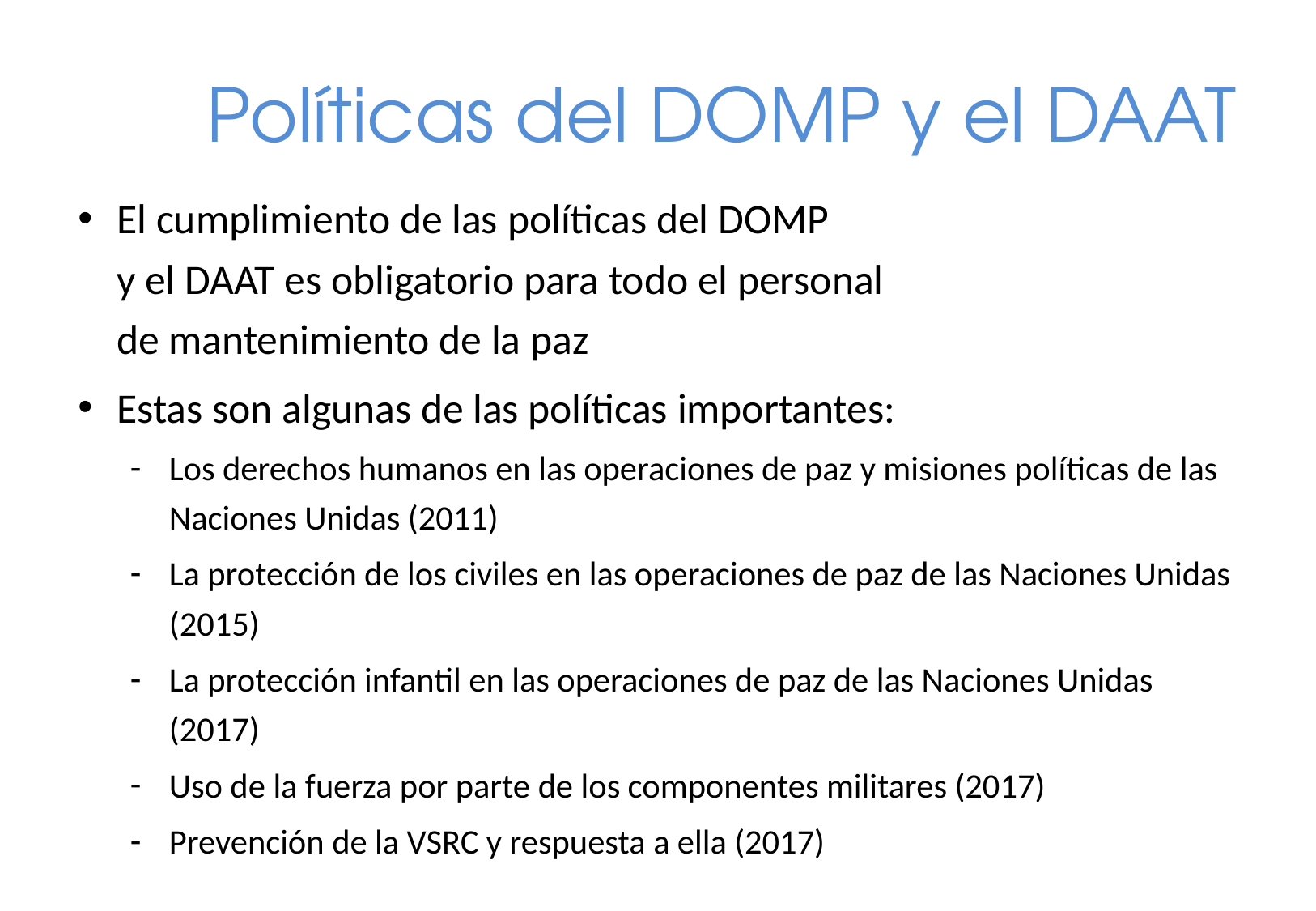

# Políticas del DOMP y el DAAT
El cumplimiento de las políticas del DOMP
y el DAAT es obligatorio para todo el personal
de mantenimiento de la paz
Estas son algunas de las políticas importantes:
Los derechos humanos en las operaciones de paz y misiones políticas de las Naciones Unidas (2011)
La protección de los civiles en las operaciones de paz de las Naciones Unidas (2015)
La protección infantil en las operaciones de paz de las Naciones Unidas (2017)
Uso de la fuerza por parte de los componentes militares (2017)
Prevención de la VSRC y respuesta a ella (2017)